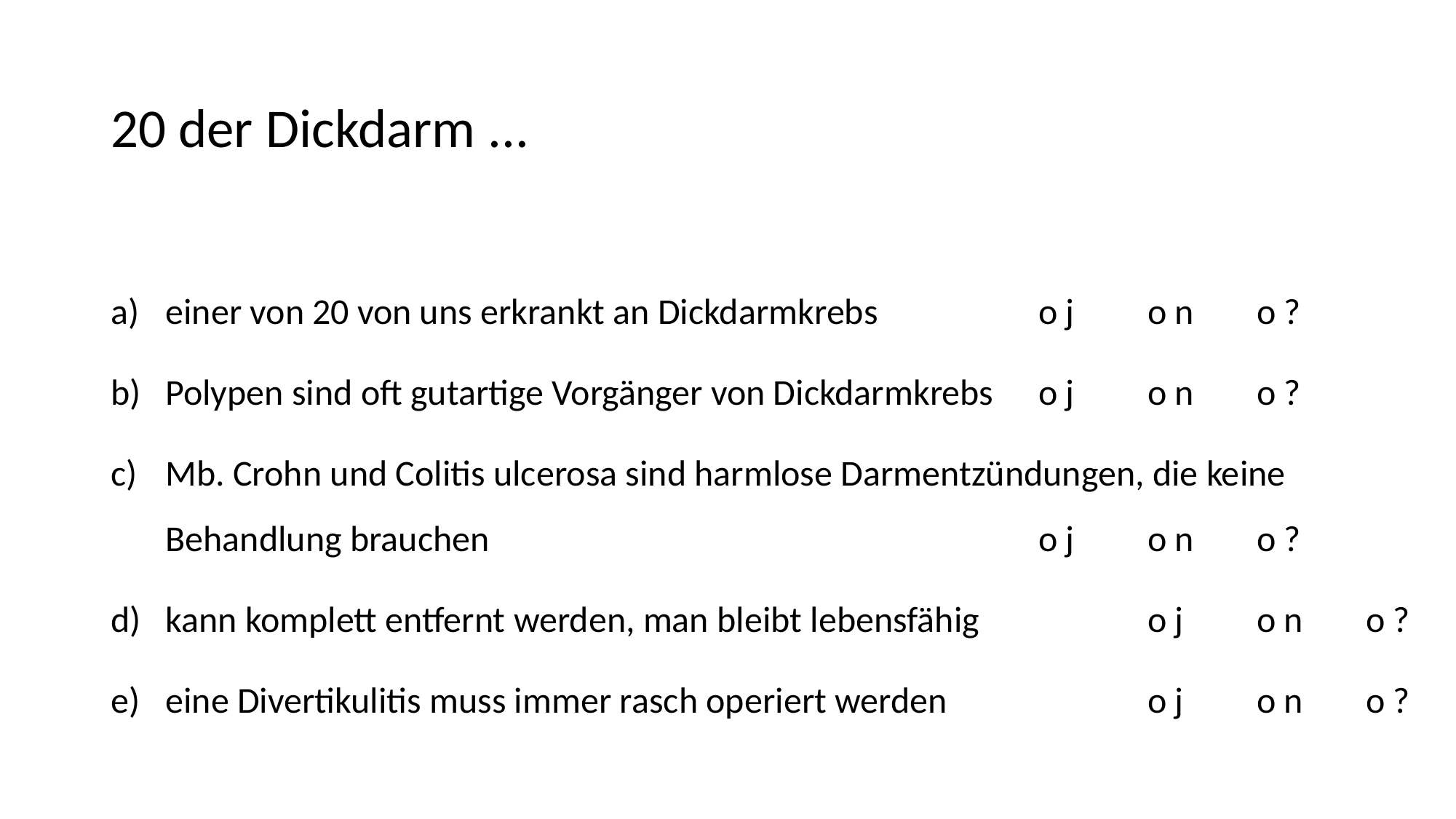

# 20 der Dickdarm ...
einer von 20 von uns erkrankt an Dickdarmkrebs		o j	o n	o ?
Polypen sind oft gutartige Vorgänger von Dickdarmkrebs	o j	o n	o ?
Mb. Crohn und Colitis ulcerosa sind harmlose Darmentzündungen, die keine Behandlung brauchen						o j	o n	o ?
kann komplett entfernt werden, man bleibt lebensfähig		o j	o n	o ?
eine Divertikulitis muss immer rasch operiert werden		o j	o n	o ?